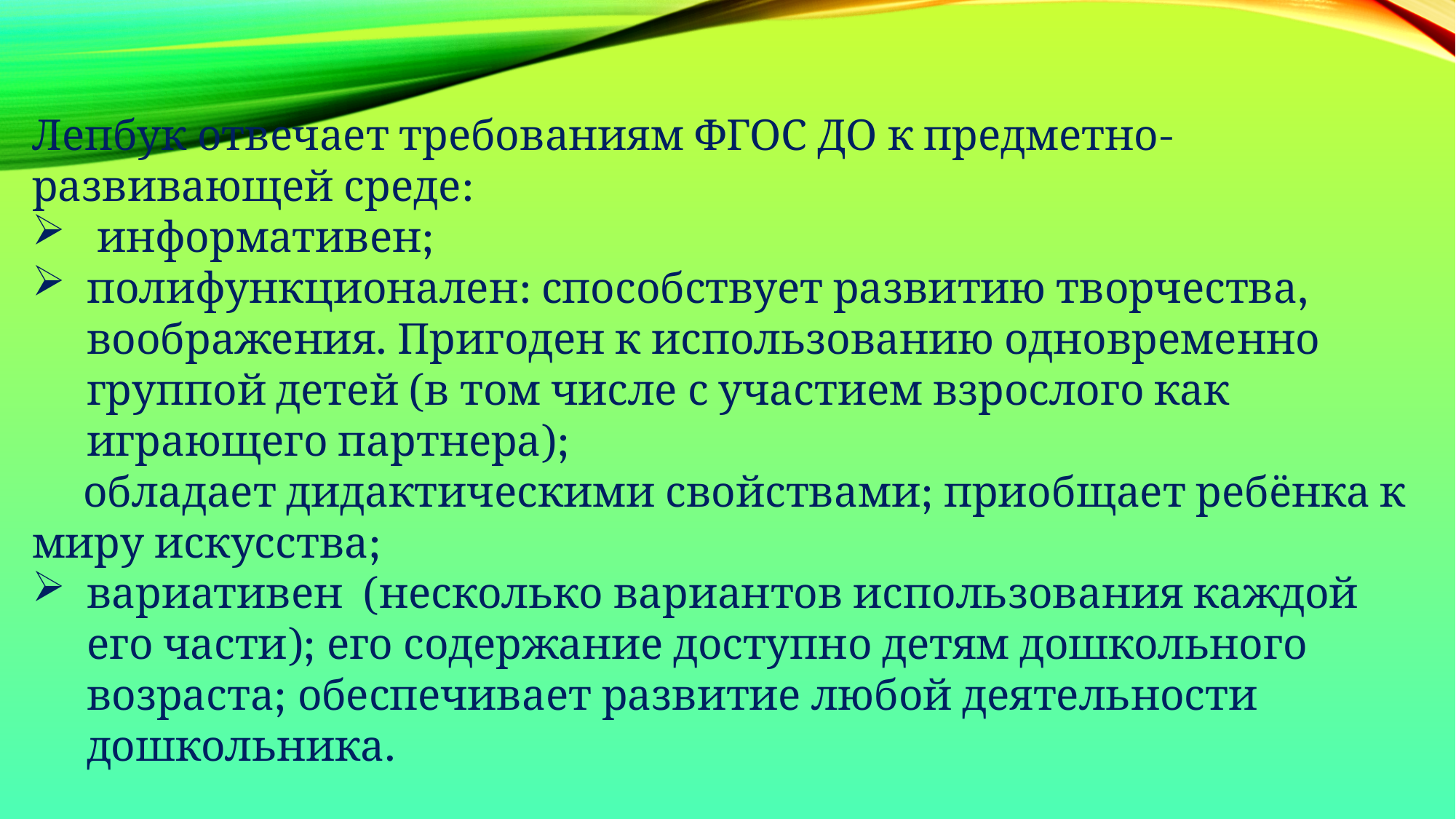

Лепбук отвечает требованиям ФГОС ДО к предметно-развивающей среде:
 информативен;
полифункционален: способствует развитию творчества, воображения. Пригоден к использованию одновременно группой детей (в том числе с участием взрослого как играющего партнера);
     обладает дидактическими свойствами; приобщает ребёнка к миру искусства;
вариативен  (несколько вариантов использования каждой его части); его содержание доступно детям дошкольного возраста; обеспечивает развитие любой деятельности дошкольника.